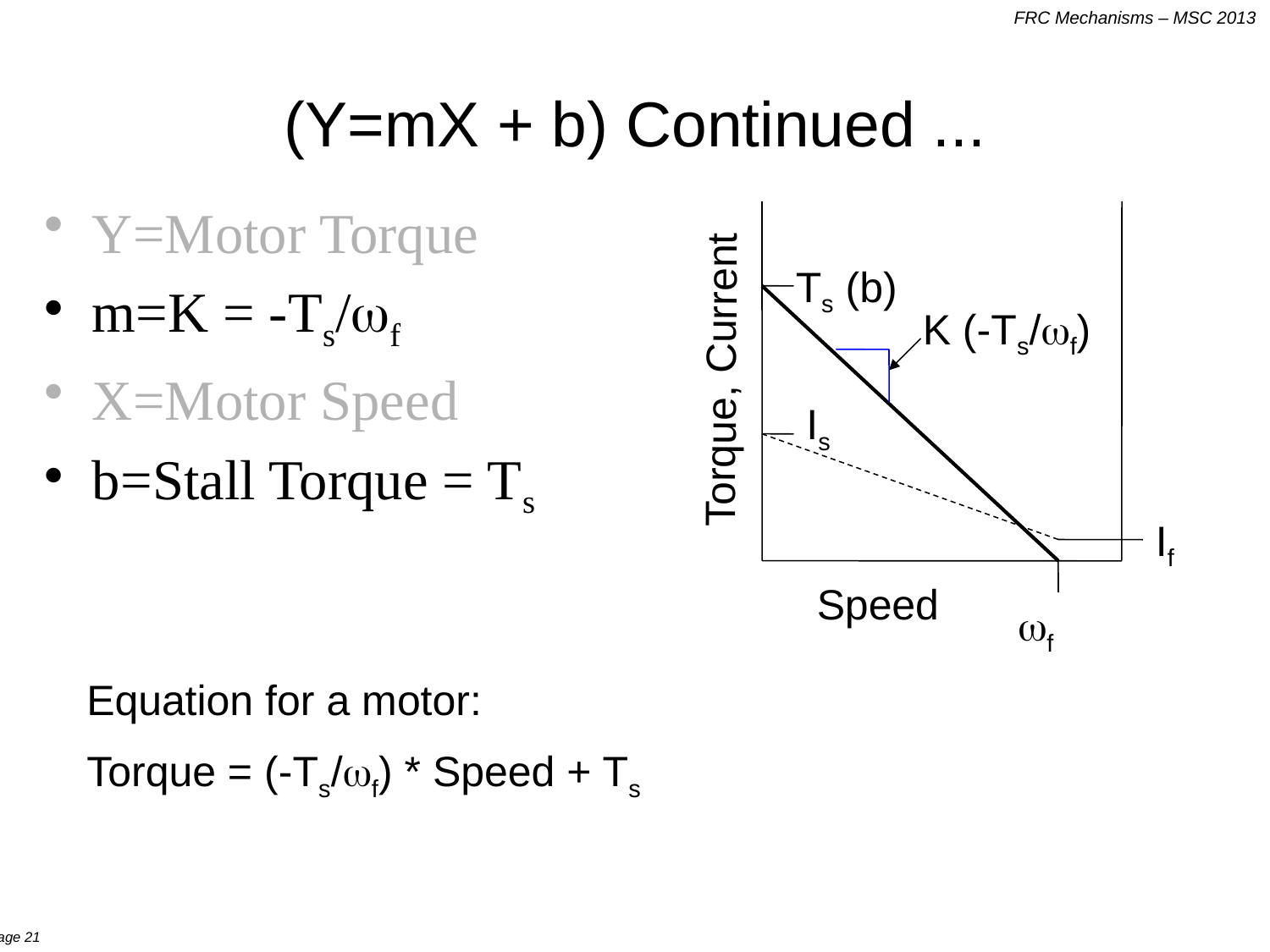

# (Y=mX + b) Continued ...

Ts (b)

K (-Ts/ωf)
Torque, Current

Is

If

Speed
ωf
Y=Motor Torque
m=K = -Ts/ωf
X=Motor Speed
b=Stall Torque = Ts
Equation for a motor:
Torque = (-Ts/ωf) * Speed + Ts